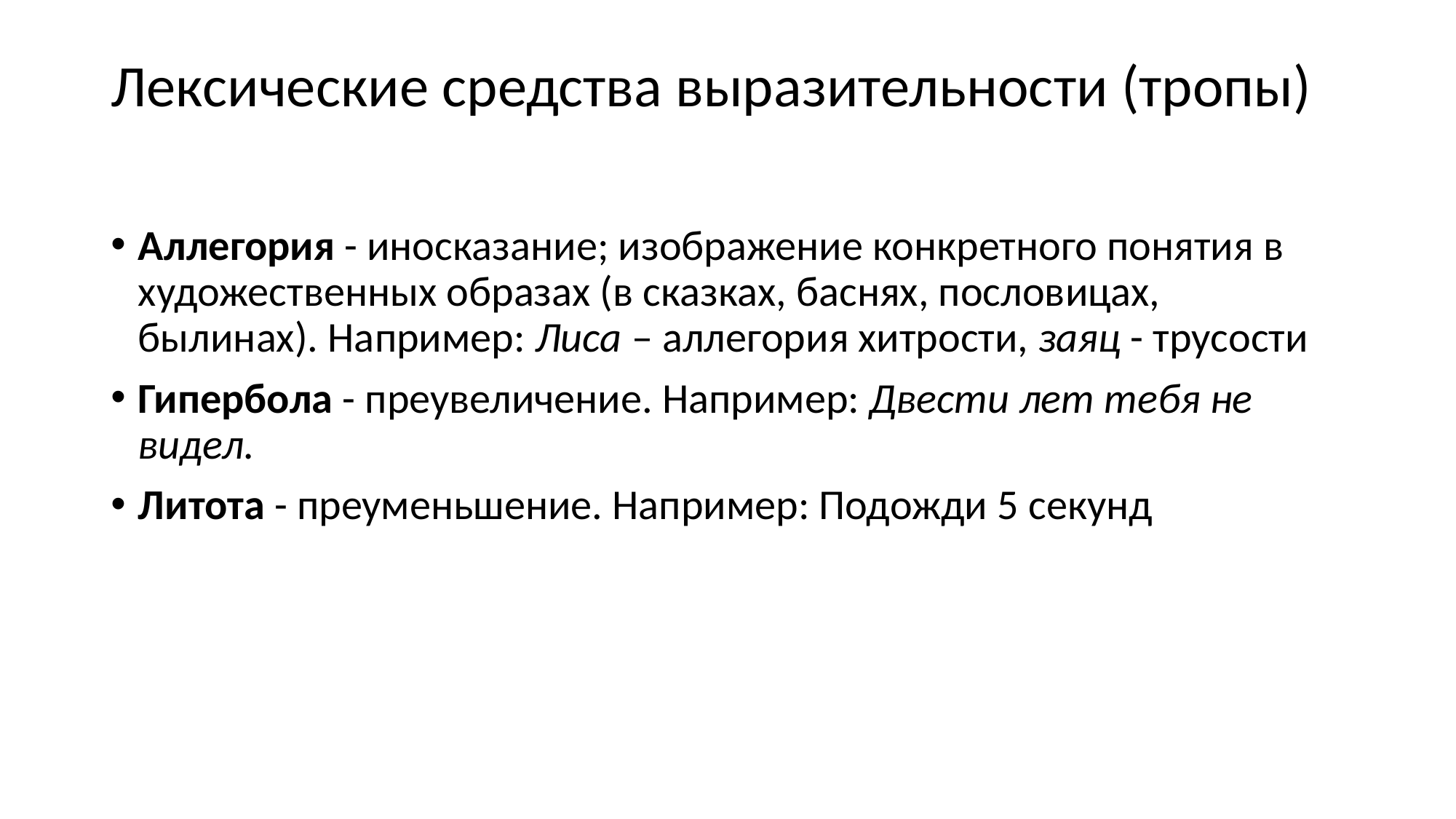

# Лексические средства выразительности (тропы)
Аллегория - иносказание; изображение конкретного понятия в художественных образах (в сказках, баснях, пословицах, былинах). Например: Лиса – аллегория хитрости, заяц - трусости
Гипербола - преувеличение. Например: Двести лет тебя не видел.
Литота - преуменьшение. Например: Подожди 5 секунд